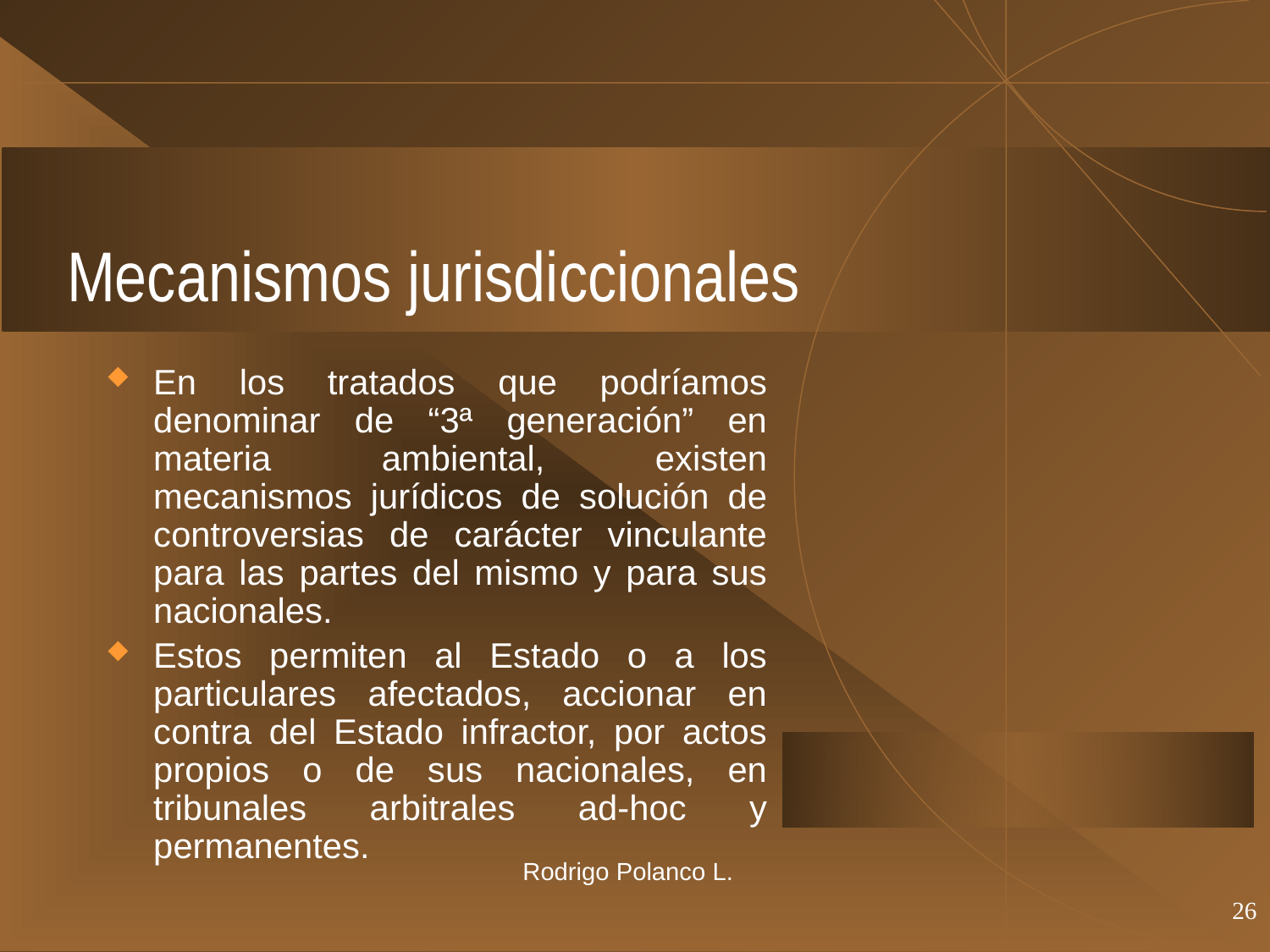

# Mecanismos jurisdiccionales
En los tratados que podríamos denominar de “3ª generación” en materia ambiental, existen mecanismos jurídicos de solución de controversias de carácter vinculante para las partes del mismo y para sus nacionales.
Estos permiten al Estado o a los particulares afectados, accionar en contra del Estado infractor, por actos propios o de sus nacionales, en tribunales arbitrales ad-hoc y permanentes.
Rodrigo Polanco L.
26